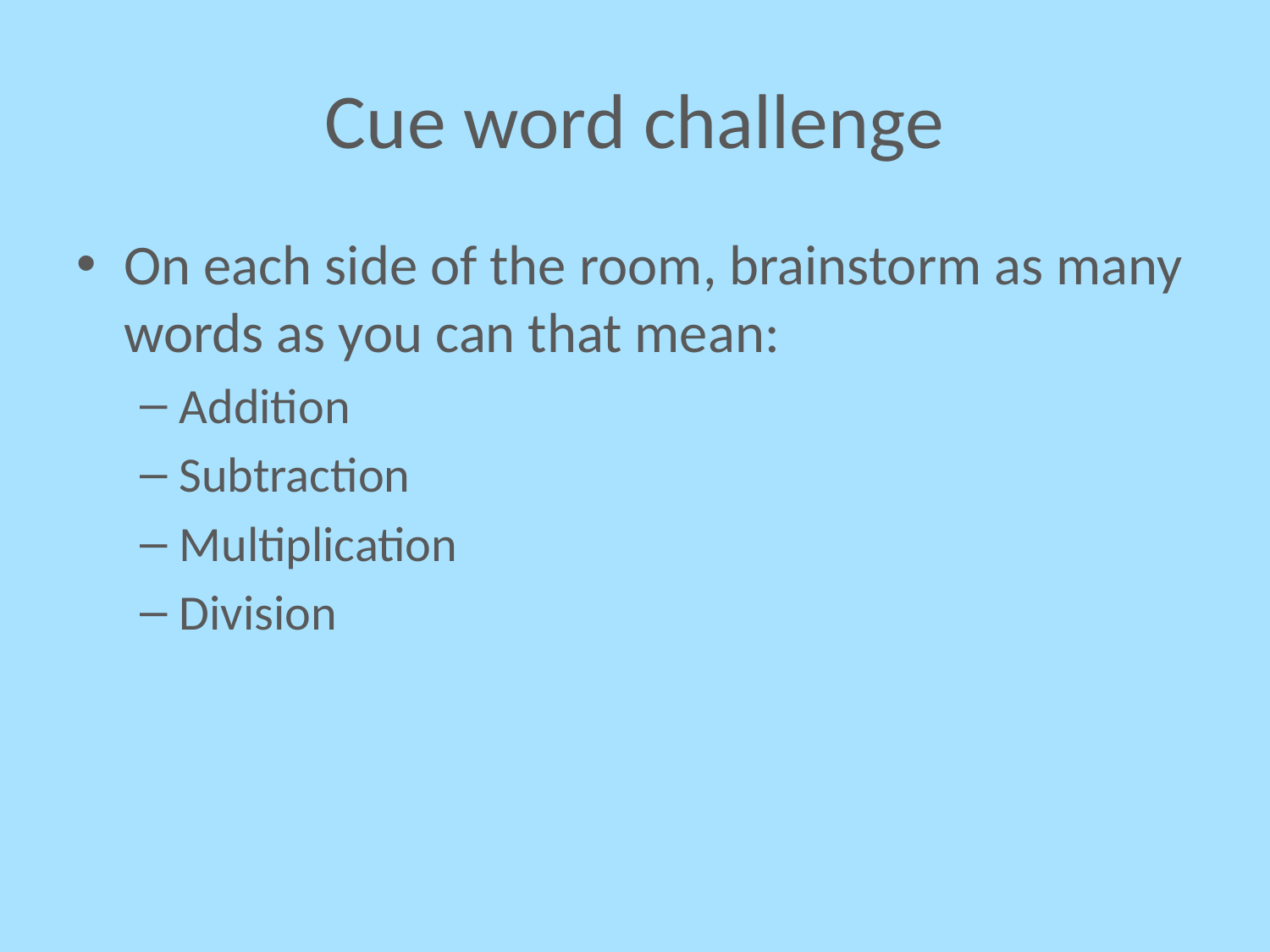

# Cue word challenge
On each side of the room, brainstorm as many words as you can that mean:
Addition
Subtraction
Multiplication
Division